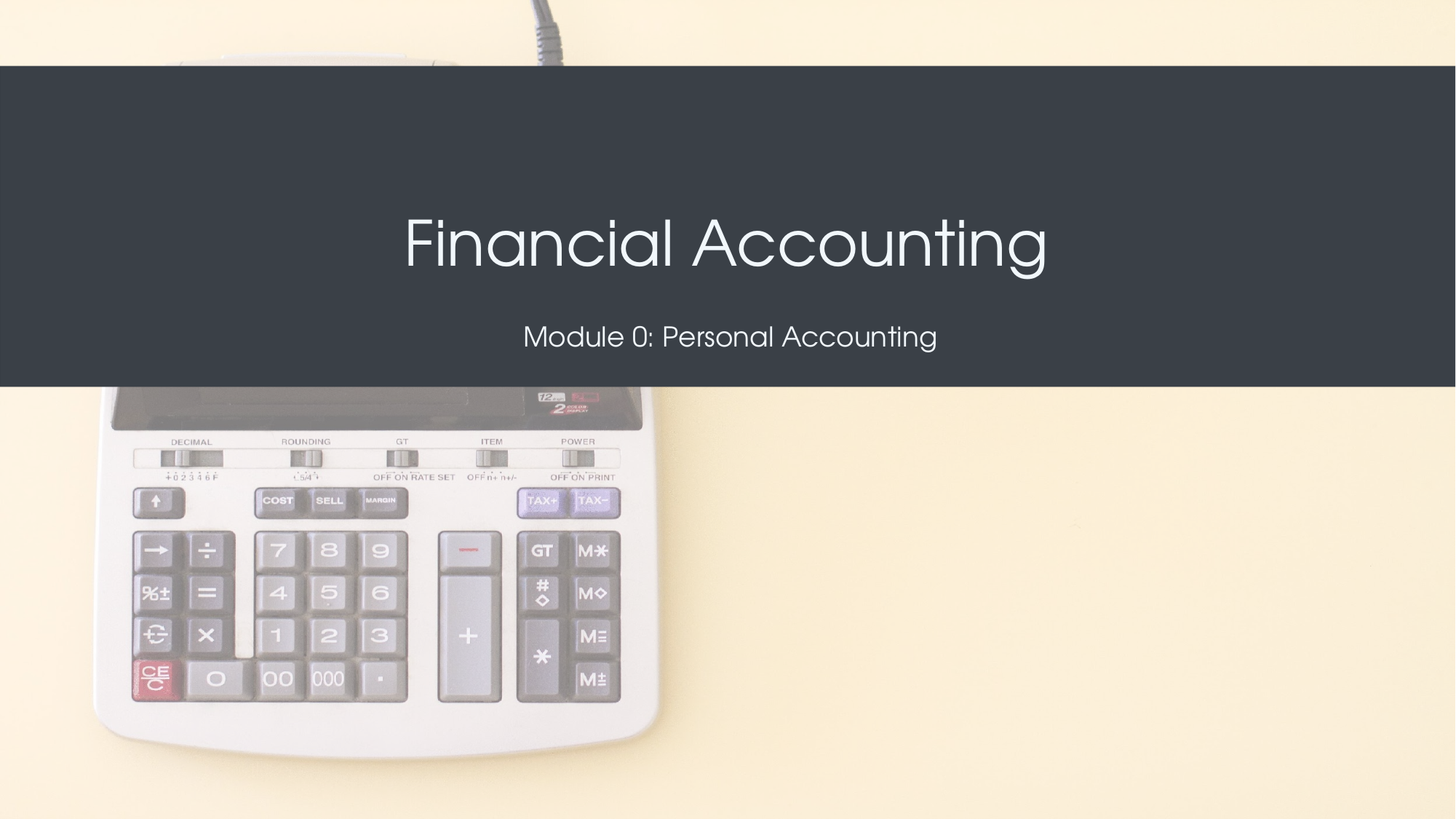

# Financial Accounting
Module 0: Personal Accounting